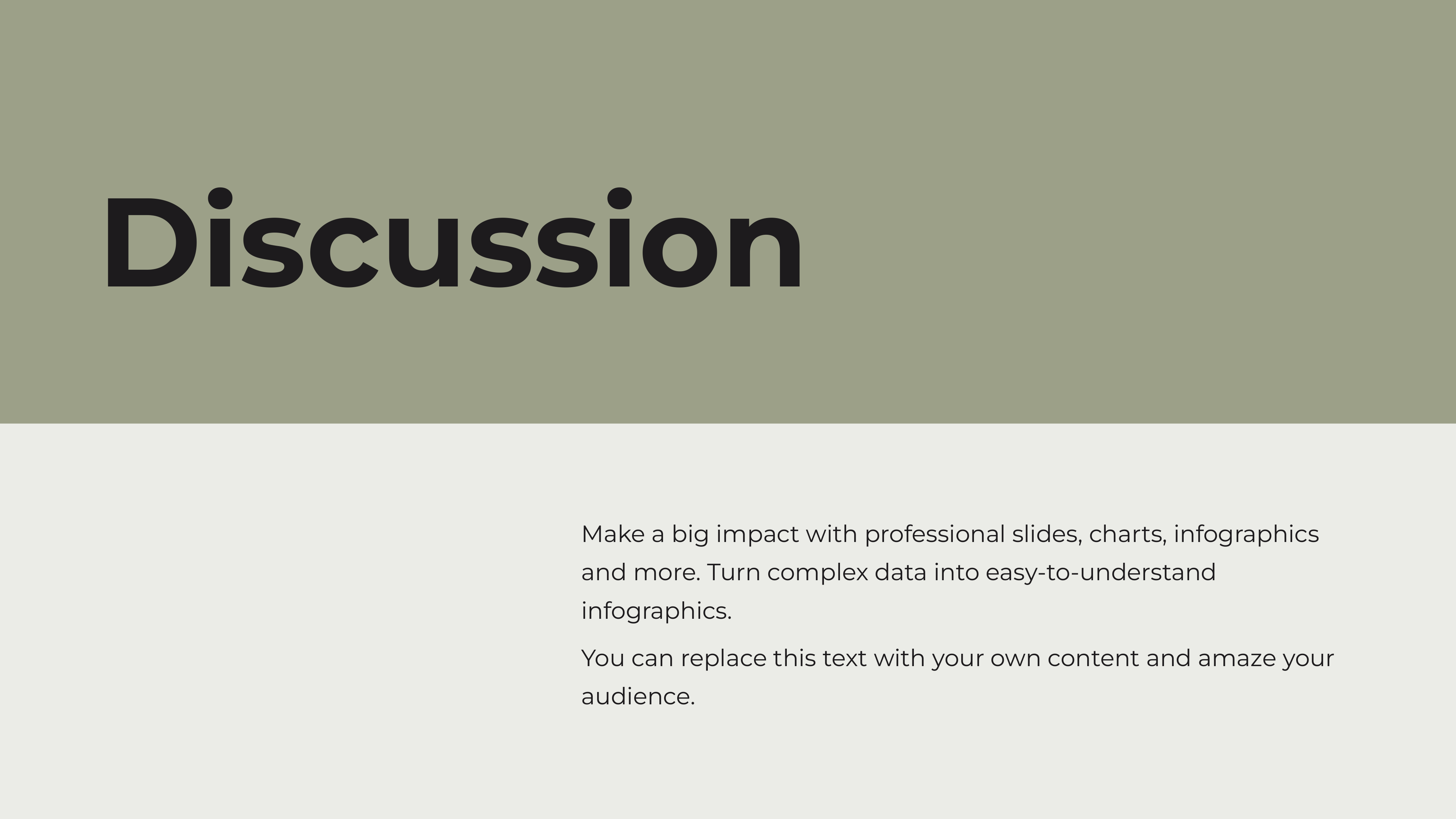

Discussion
Make a big impact with professional slides, charts, infographics and more. Turn complex data into easy-to-understand infographics.
You can replace this text with your own content and amaze your audience.